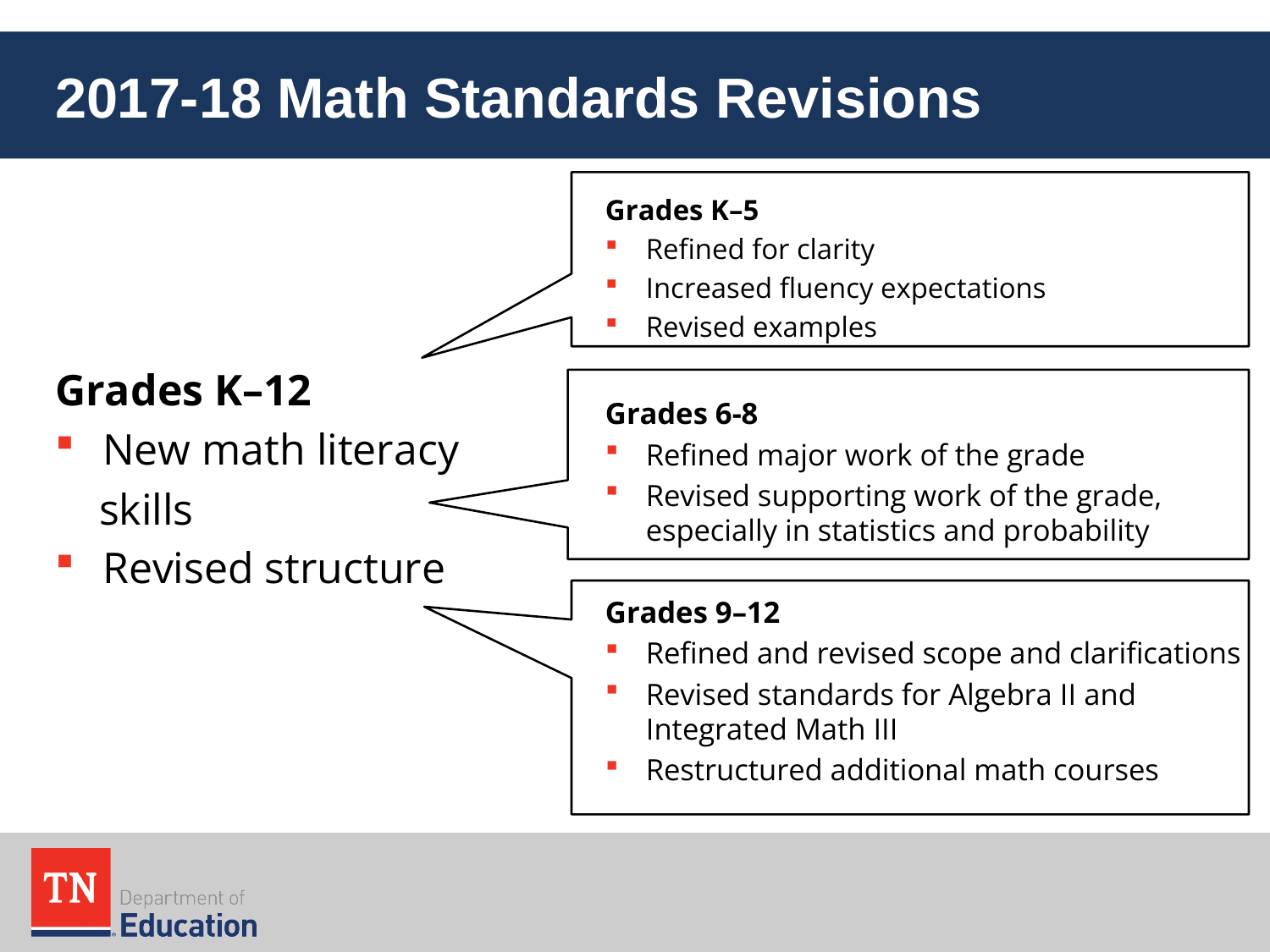

# 2017-18 Math Standards Revisions

Grades K–12
New math literacy
    skills
Revised structure

Grades K–5
Refined for clarity
Increased fluency expectations
Revised examples

Grades 6-8
Refined major work of the grade
Revised supporting work of the grade, especially in statistics and probability

Grades 9–12
Refined and revised scope and clarifications
Revised standards for Algebra II and Integrated Math III
Restructured additional math courses